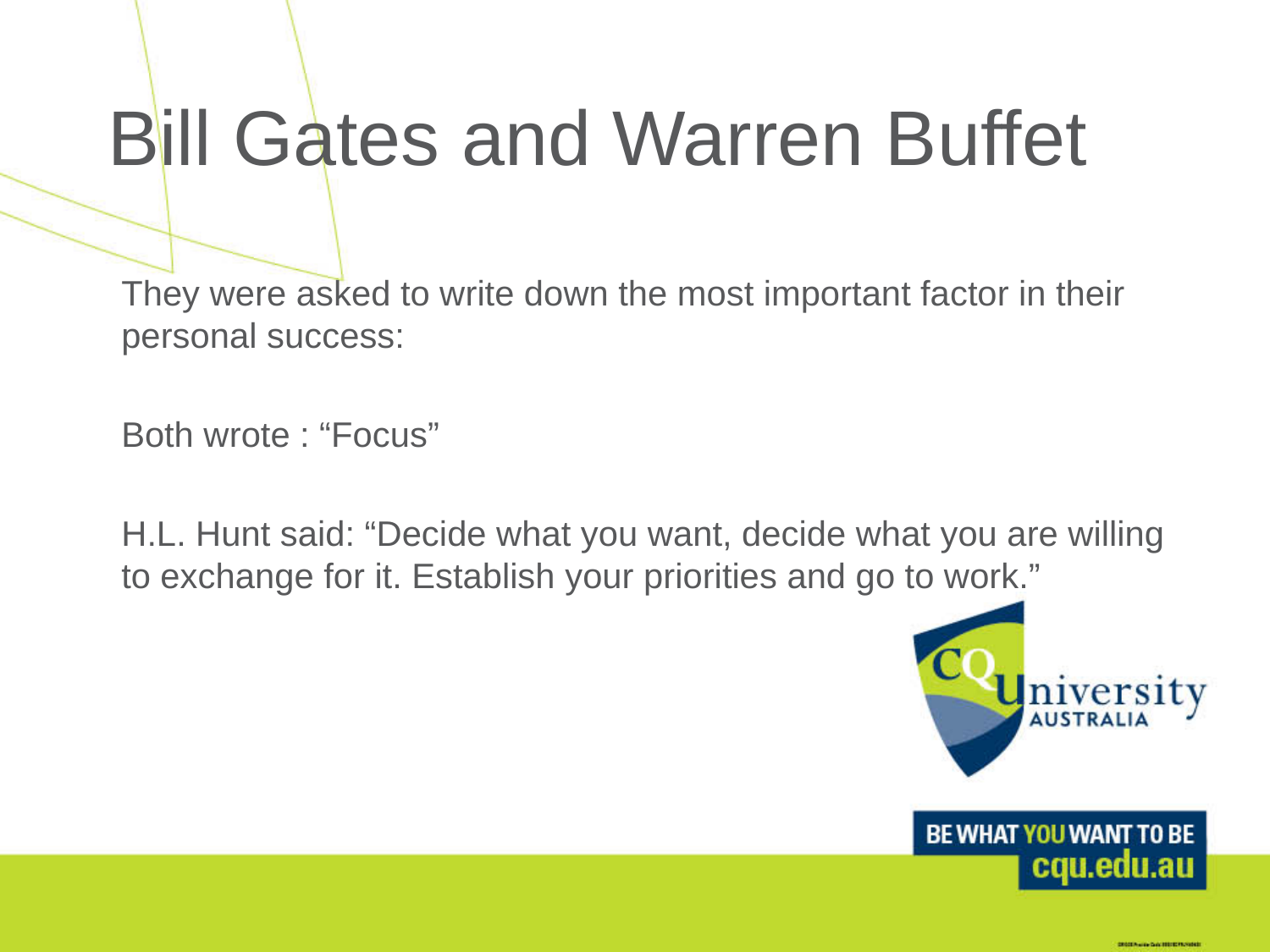

# Bill Gates and Warren Buffet
They were asked to write down the most important factor in their personal success:

Both wrote : “Focus”

H.L. Hunt said: “Decide what you want, decide what you are willing to exchange for it. Establish your priorities and go to work.”